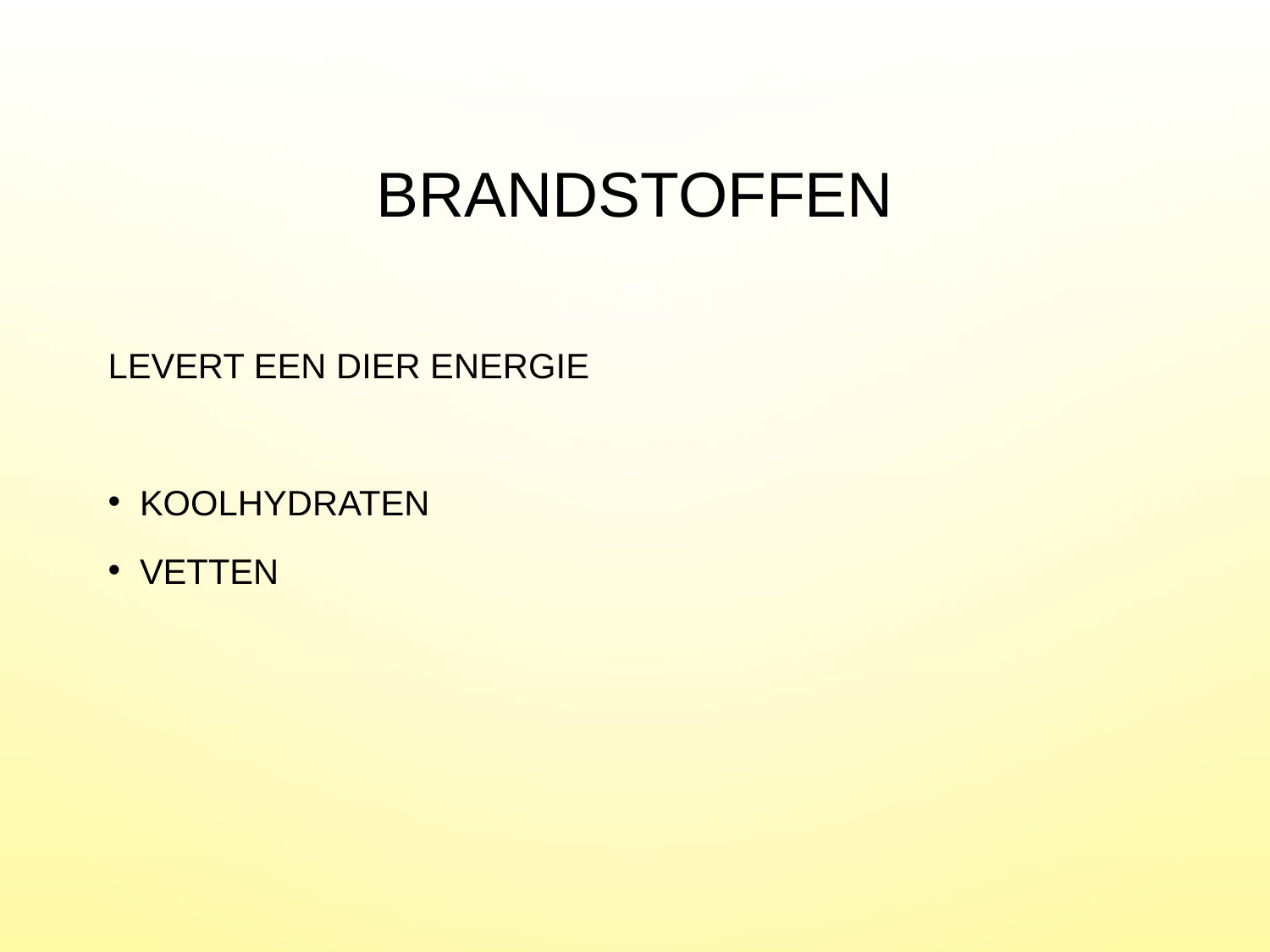

# Brandstoffen
Levert een dier energie

Koolhydraten
vetten